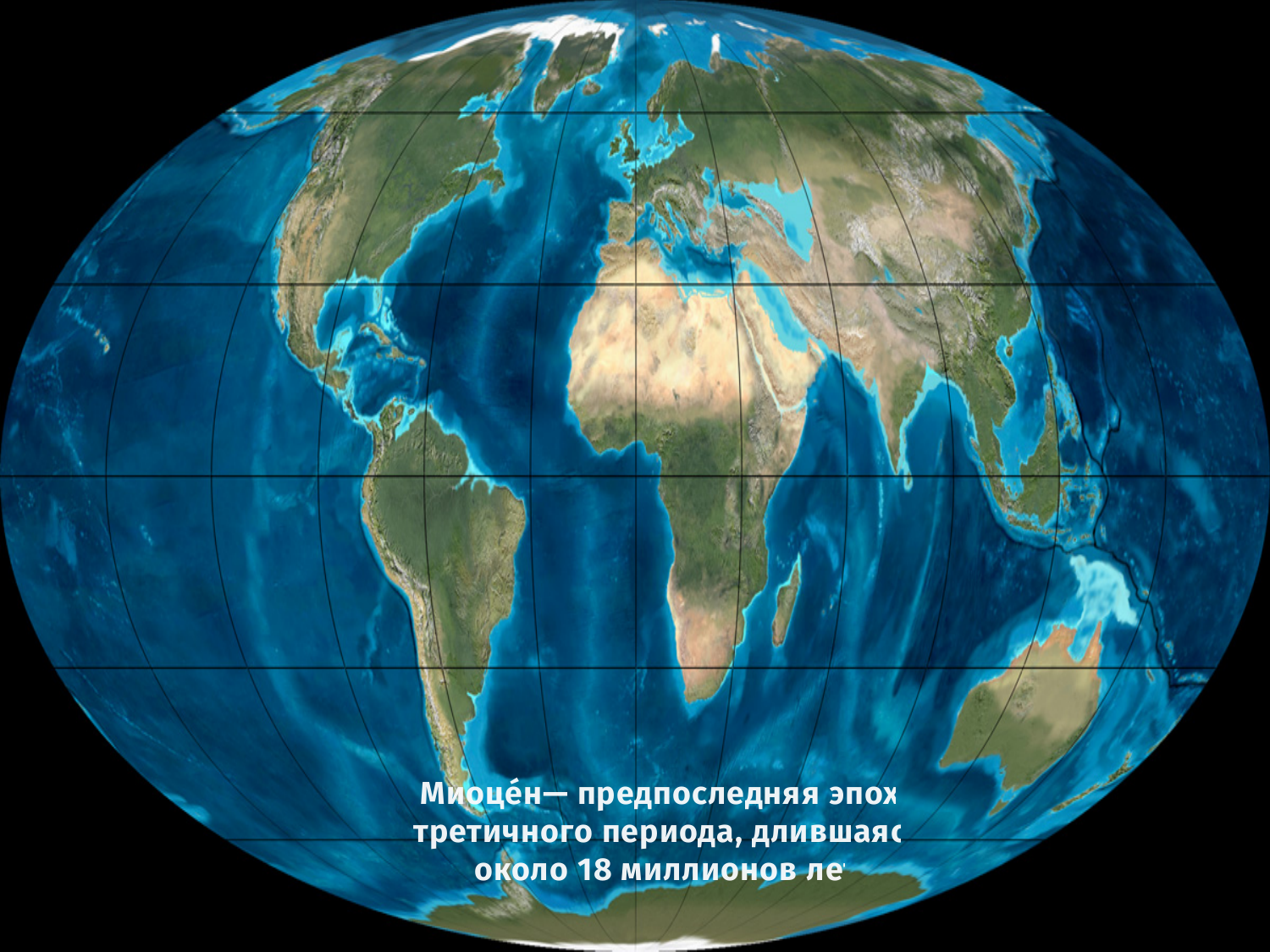

Миоце́н— предпоследняя эпоха третичного периода, длившаяся около 18 миллионов лет.